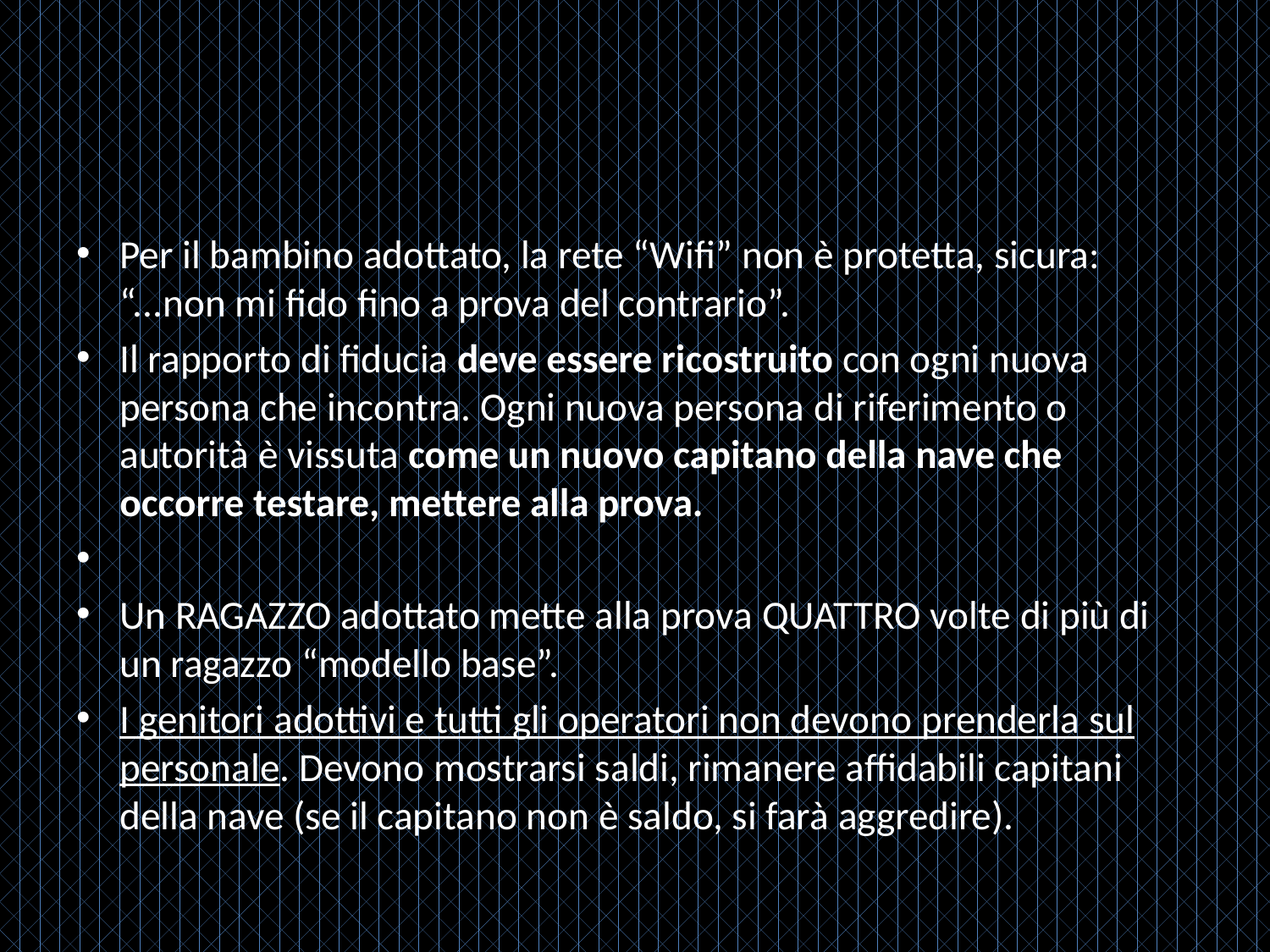

#
Per il bambino adottato, la rete “Wifi” non è protetta, sicura: “...non mi fido fino a prova del contrario”.
Il rapporto di fiducia deve essere ricostruito con ogni nuova persona che incontra. Ogni nuova persona di riferimento o autorità è vissuta come un nuovo capitano della nave che occorre testare, mettere alla prova.

Un RAGAZZO adottato mette alla prova QUATTRO volte di più di un ragazzo “modello base”.
I genitori adottivi e tutti gli operatori non devono prenderla sul personale. Devono mostrarsi saldi, rimanere affidabili capitani della nave (se il capitano non è saldo, si farà aggredire).